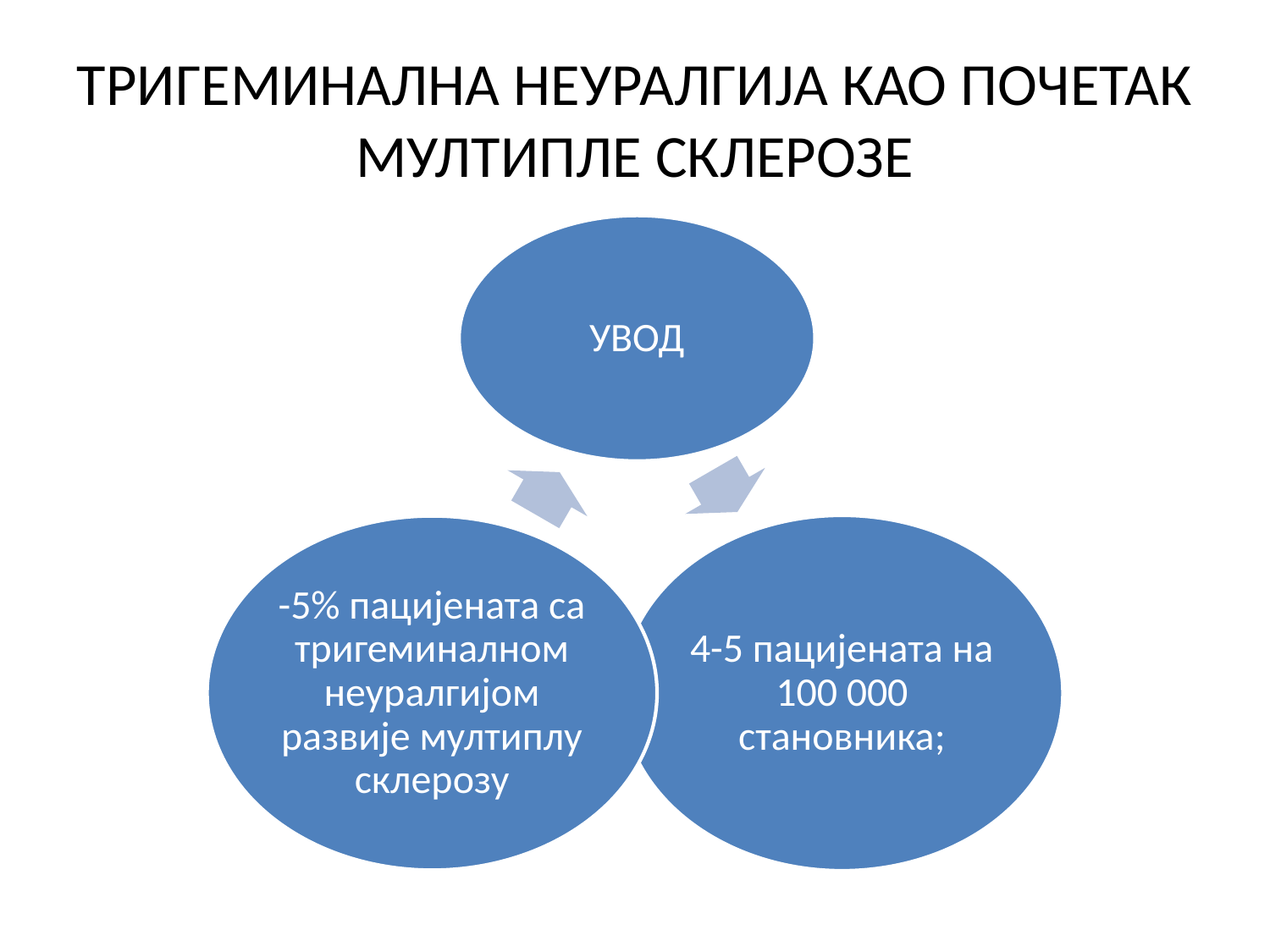

# ТРИГЕМИНАЛНА НЕУРАЛГИЈА КАО ПОЧЕТАК МУЛТИПЛЕ СКЛЕРОЗЕ
УВОД

4-5 пацијената на 100 000 становника;

-5% пацијената са тригеминалном неуралгијом развије мултиплу склерозу